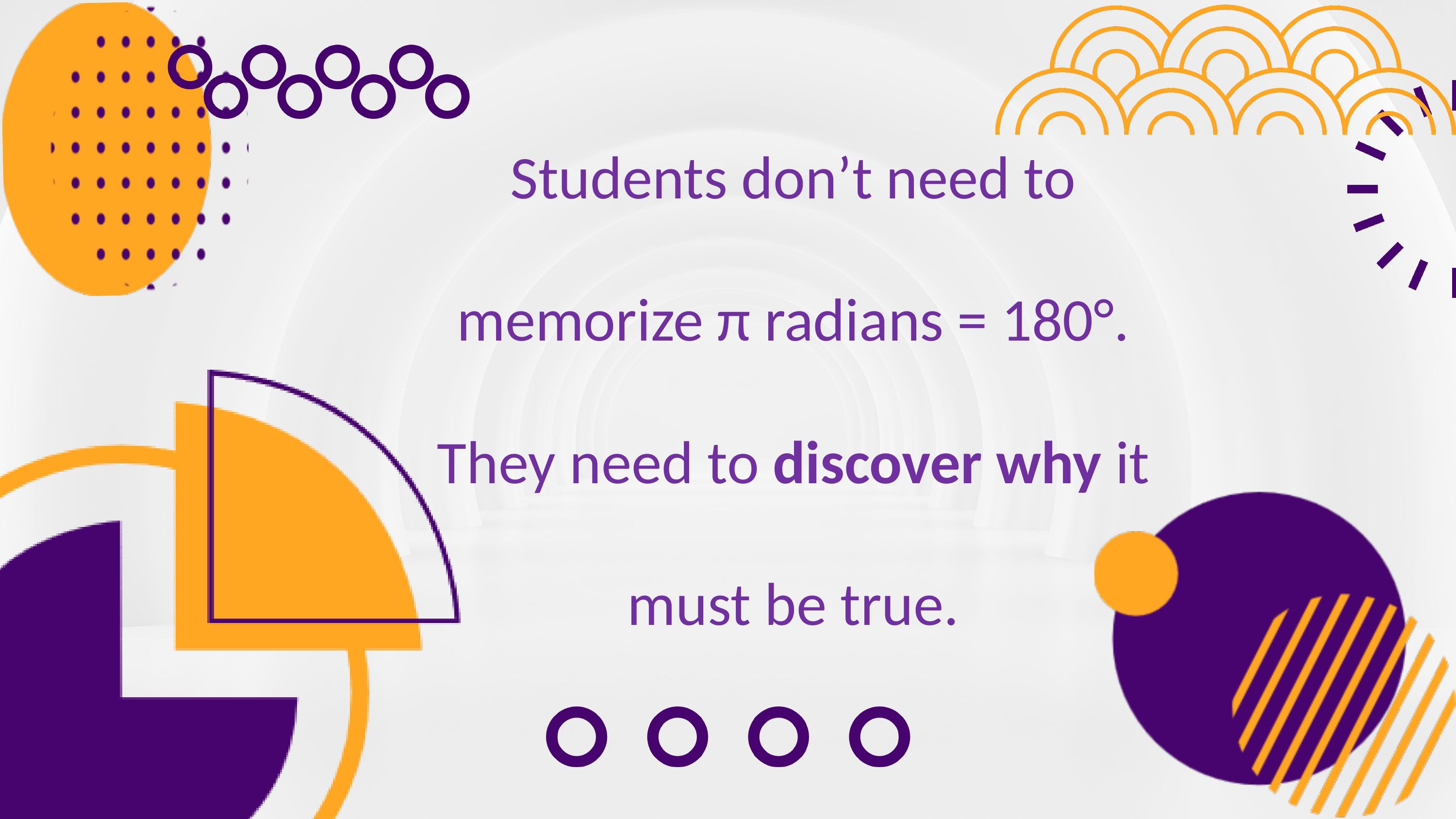

Students don’t need to memorize π radians = 180°. They need to discover why it must be true.